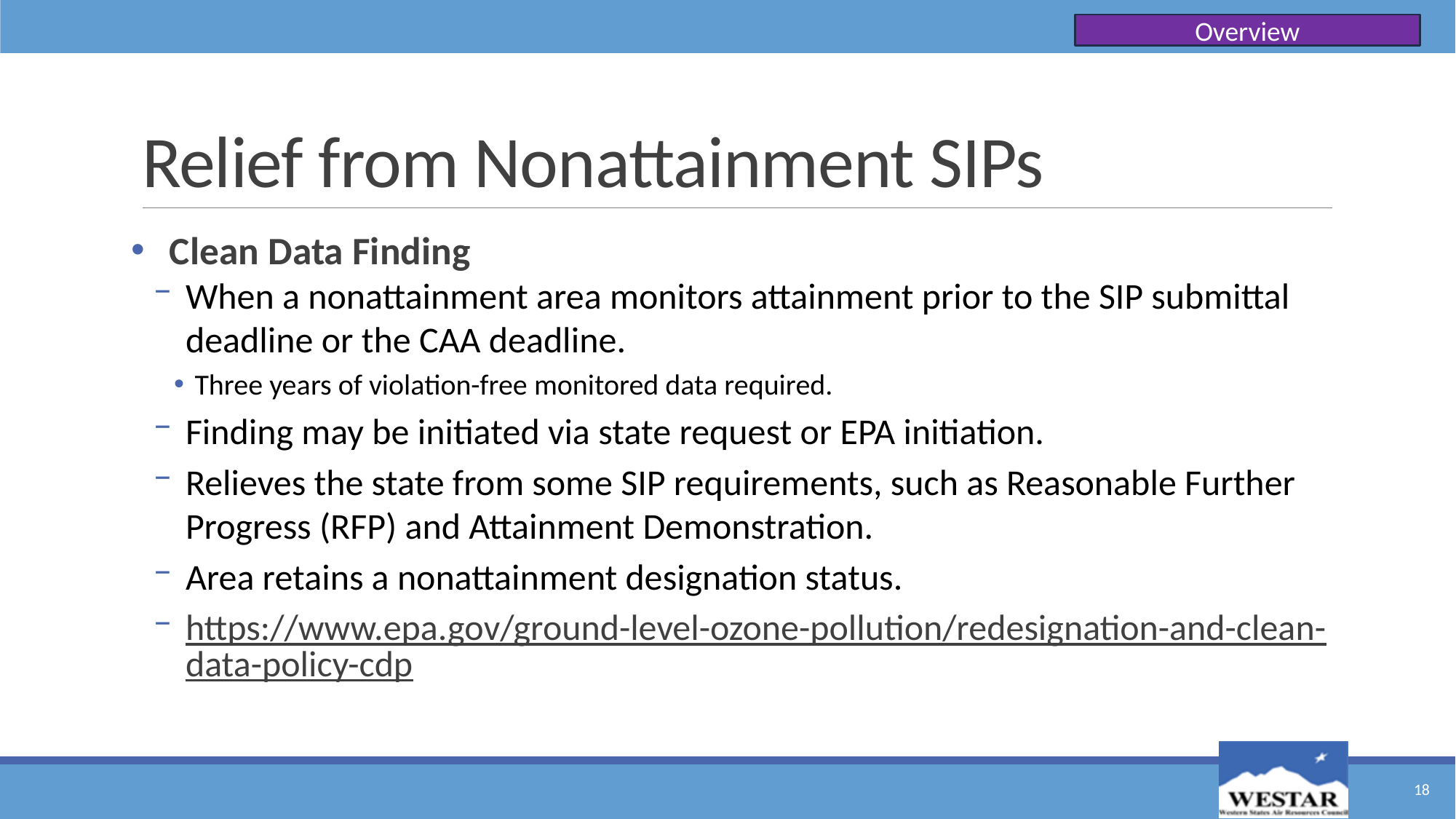

Overview
# Relief from Nonattainment SIPs
Clean Data Finding
When a nonattainment area monitors attainment prior to the SIP submittal deadline or the CAA deadline.
Three years of violation-free monitored data required.
Finding may be initiated via state request or EPA initiation.
Relieves the state from some SIP requirements, such as Reasonable Further Progress (RFP) and Attainment Demonstration.
Area retains a nonattainment designation status.
https://www.epa.gov/ground-level-ozone-pollution/redesignation-and-clean-data-policy-cdp

18